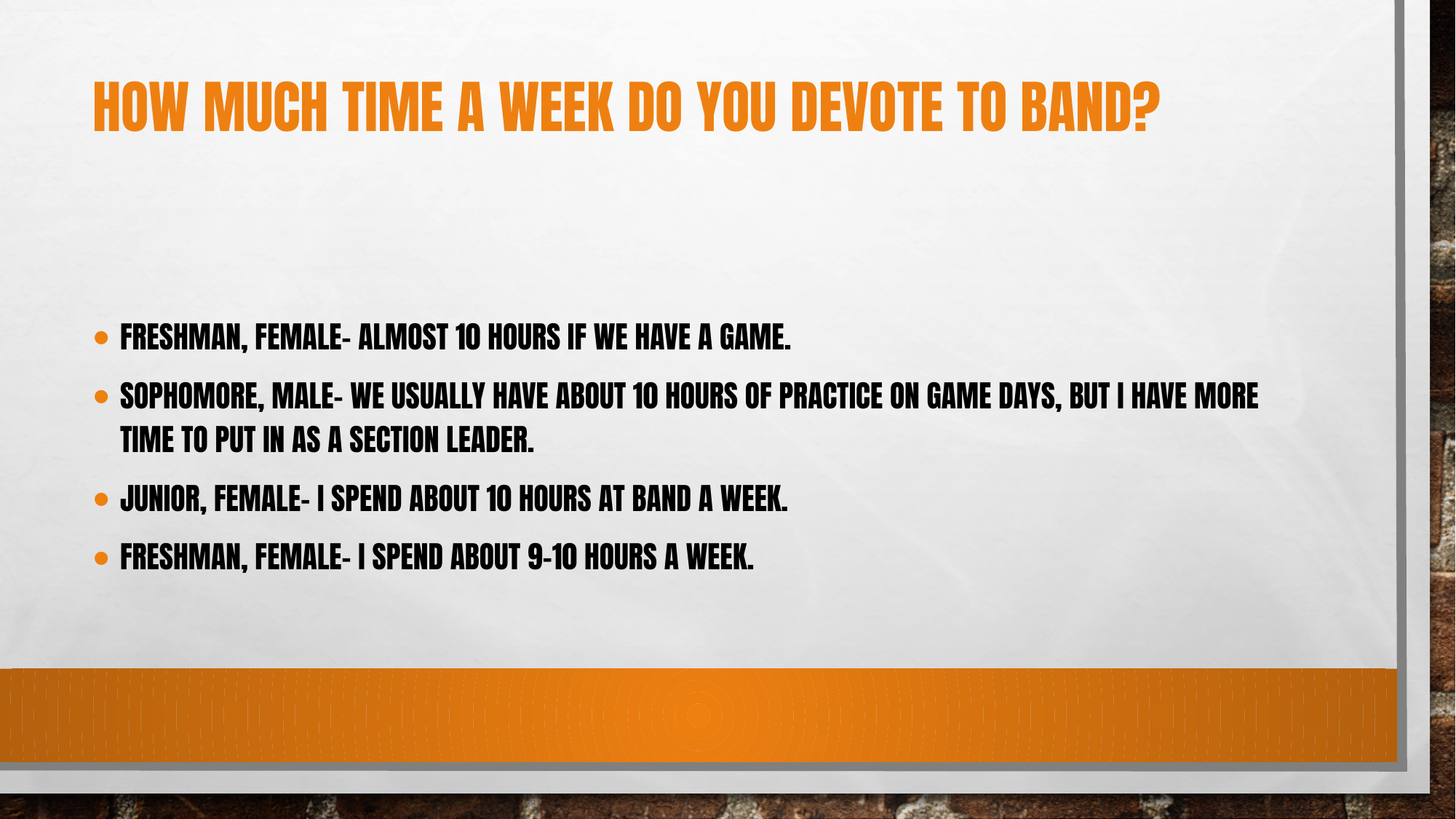

# How much time a week do you devote to band?
Freshman, female- Almost 10 hours if we have a game.
Sophomore, male- We usually have about 10 hours of practice on game days, but I have more time to put in as a section leader.
Junior, female- I spend about 10 hours at band a week.
Freshman, female- I spend about 9-10 hours a week.